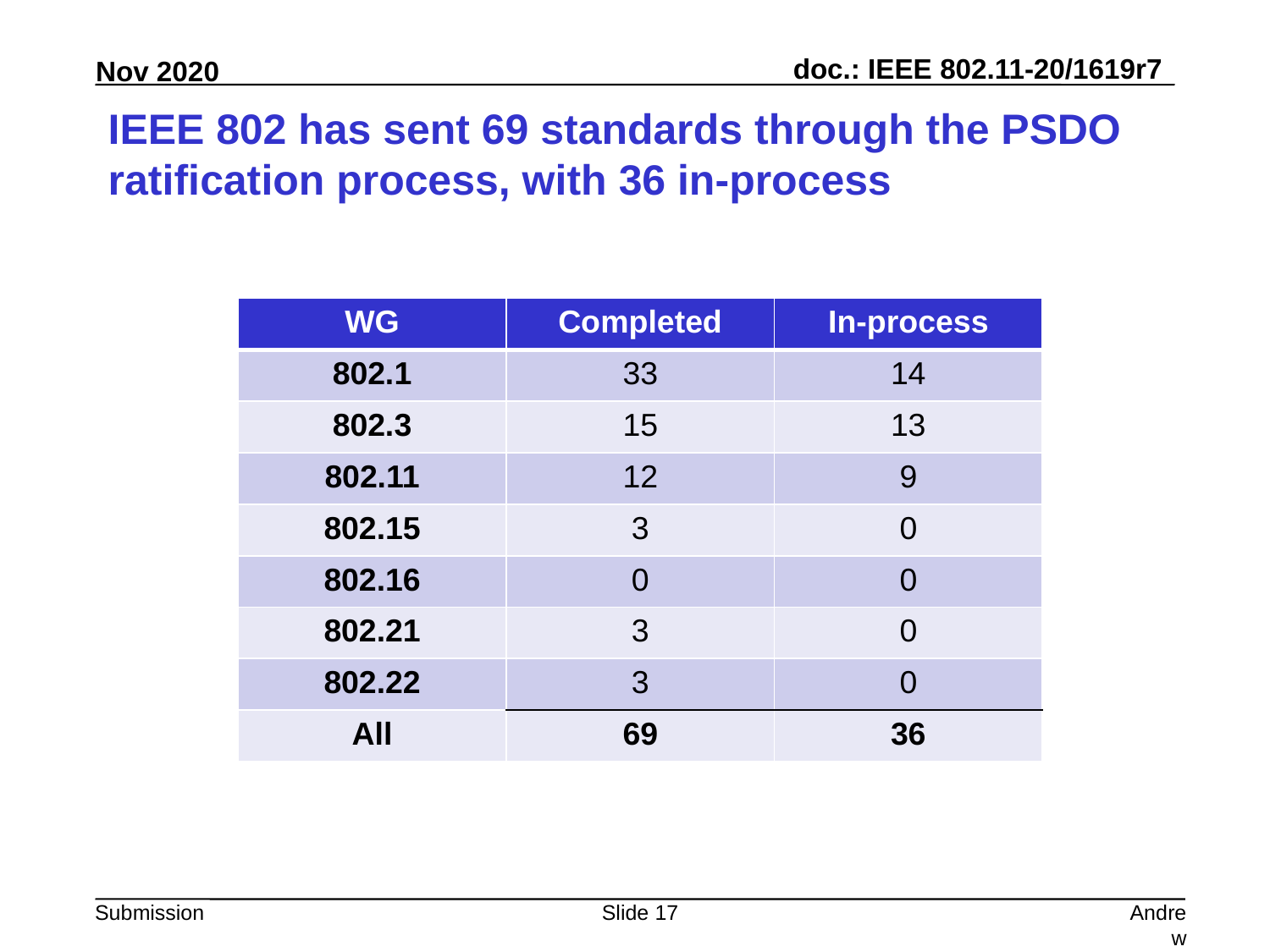

# IEEE 802 has sent 69 standards through the PSDO ratification process, with 36 in-process
| WG | Completed | In-process |
| --- | --- | --- |
| 802.1 | 33 | 14 |
| 802.3 | 15 | 13 |
| 802.11 | 12 | 9 |
| 802.15 | 3 | 0 |
| 802.16 | 0 | 0 |
| 802.21 | 3 | 0 |
| 802.22 | 3 | 0 |
| All | 69 | 36 |
Slide 17
Andrew Myles, Cisco